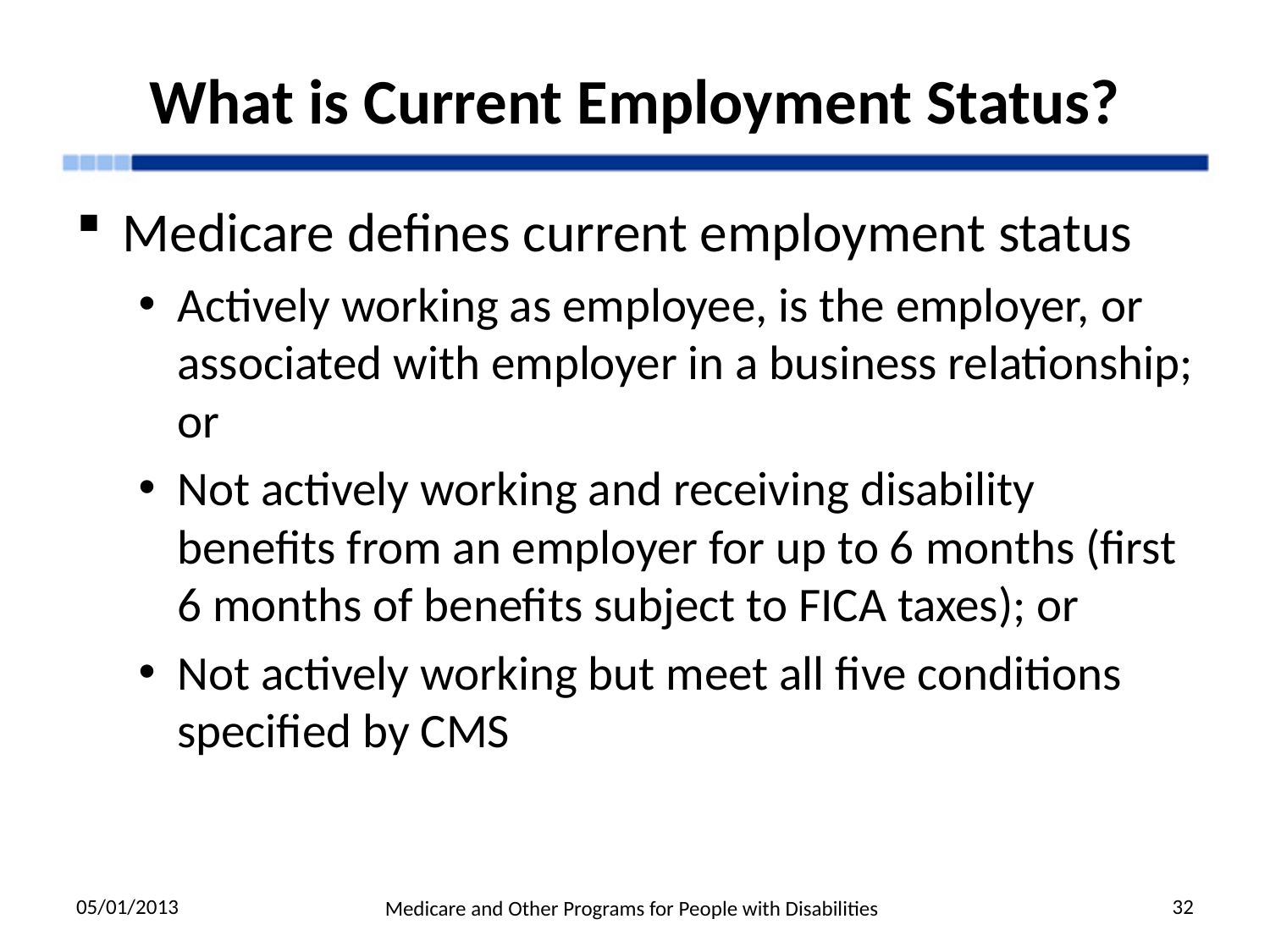

# What is Current Employment Status?
Medicare defines current employment status
Actively working as employee, is the employer, or associated with employer in a business relationship; or
Not actively working and receiving disability benefits from an employer for up to 6 months (first 6 months of benefits subject to FICA taxes); or
Not actively working but meet all five conditions specified by CMS

05/01/2013
32
Medicare and Other Programs for People with Disabilities